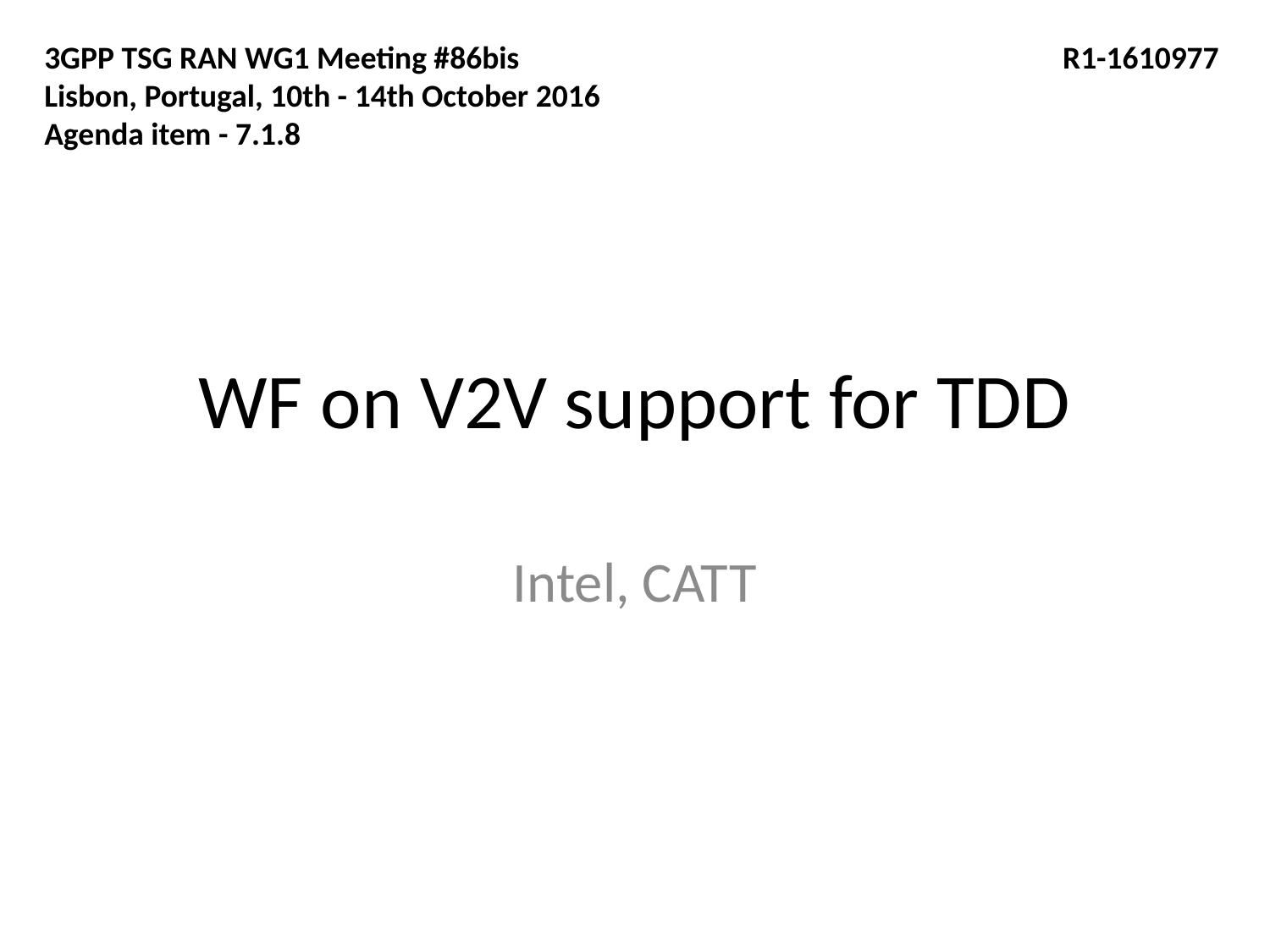

3GPP TSG RAN WG1 Meeting #86bis				                  R1-1610977
Lisbon, Portugal, 10th - 14th October 2016
Agenda item - 7.1.8
# WF on V2V support for TDD
Intel, CATT